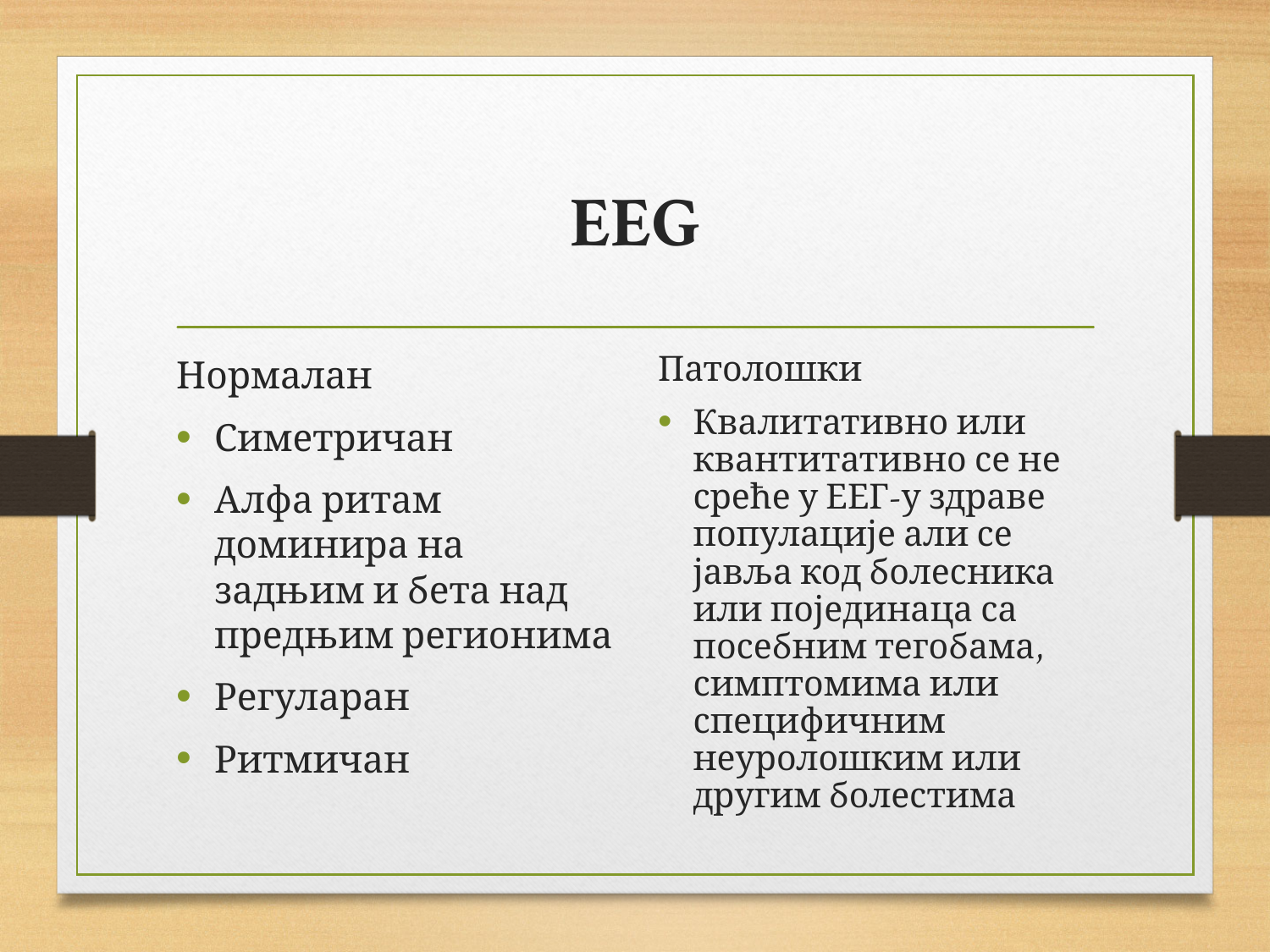

# EEG
Нормалан
Симетричан
Алфа ритам доминира на задњим и бета над предњим регионима
Регуларан
Ритмичан

Патолошки
Квалитативно или квантитативно се не среће у ЕЕГ-у здраве популације али се јавља код болесника или појединаца са посебним тегобама, симптомима или специфичним неуролошким или другим болестима